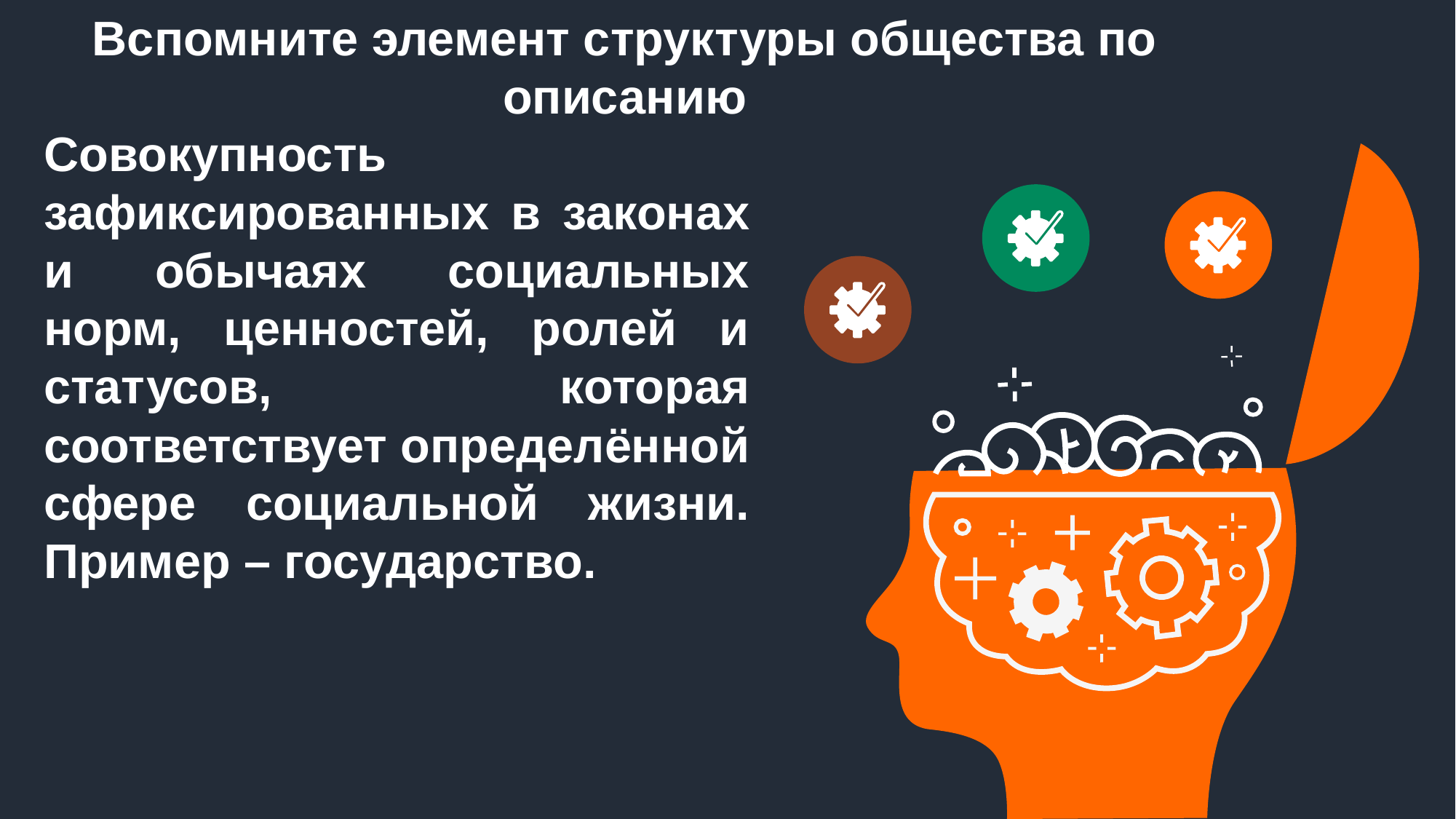

Вспомните элемент структуры общества по описанию
Совокупность зафиксированных в законах и обычаях социальных норм, ценностей, ролей и статусов, которая соответствует определённой сфере социальной жизни. Пример – государство.